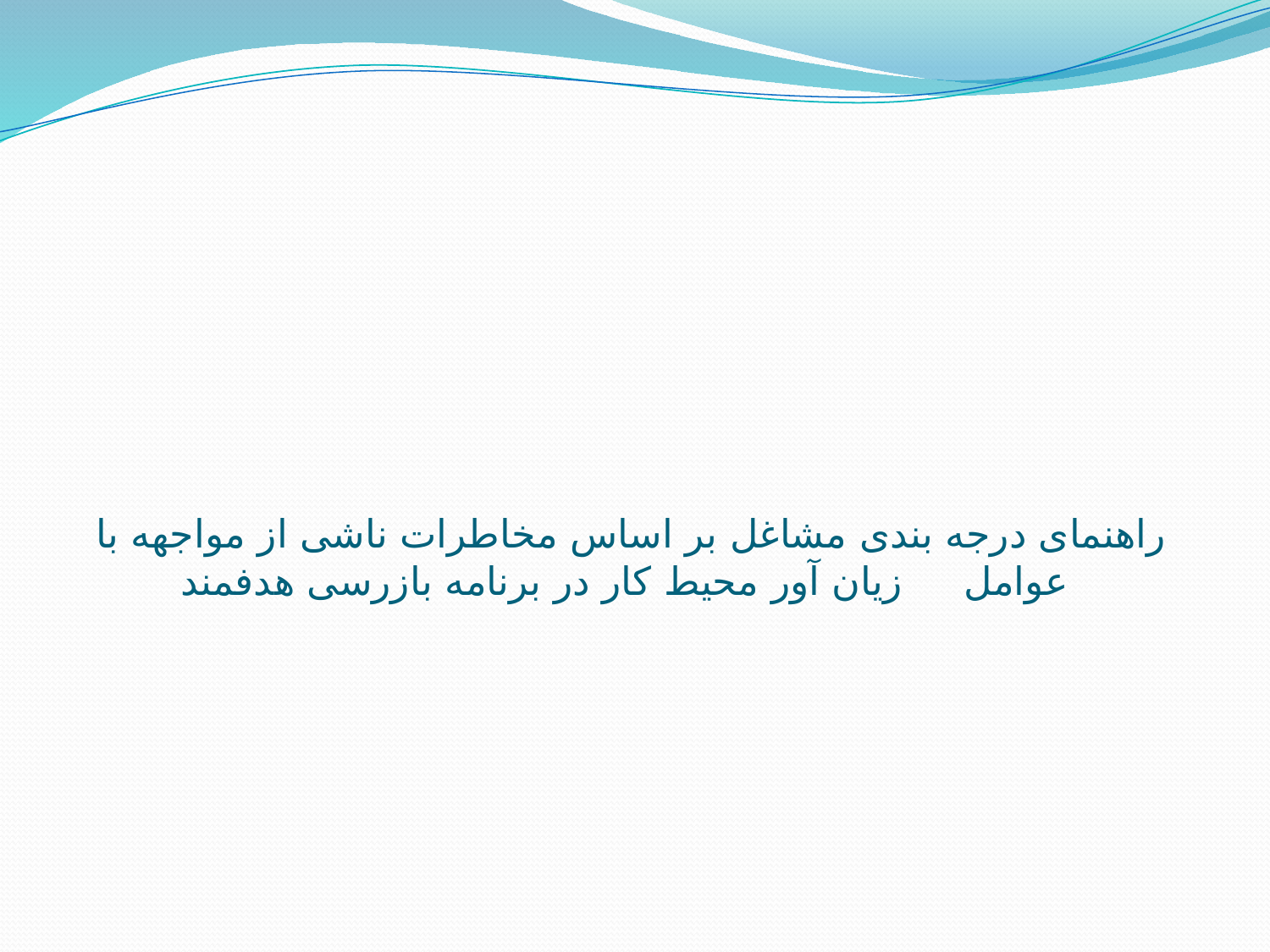

# راهنمای درجه بندی مشاغل بر اساس مخاطرات ناشی از مواجهه با عوامل     زیان آور محیط کار در برنامه بازرسی هدفمند